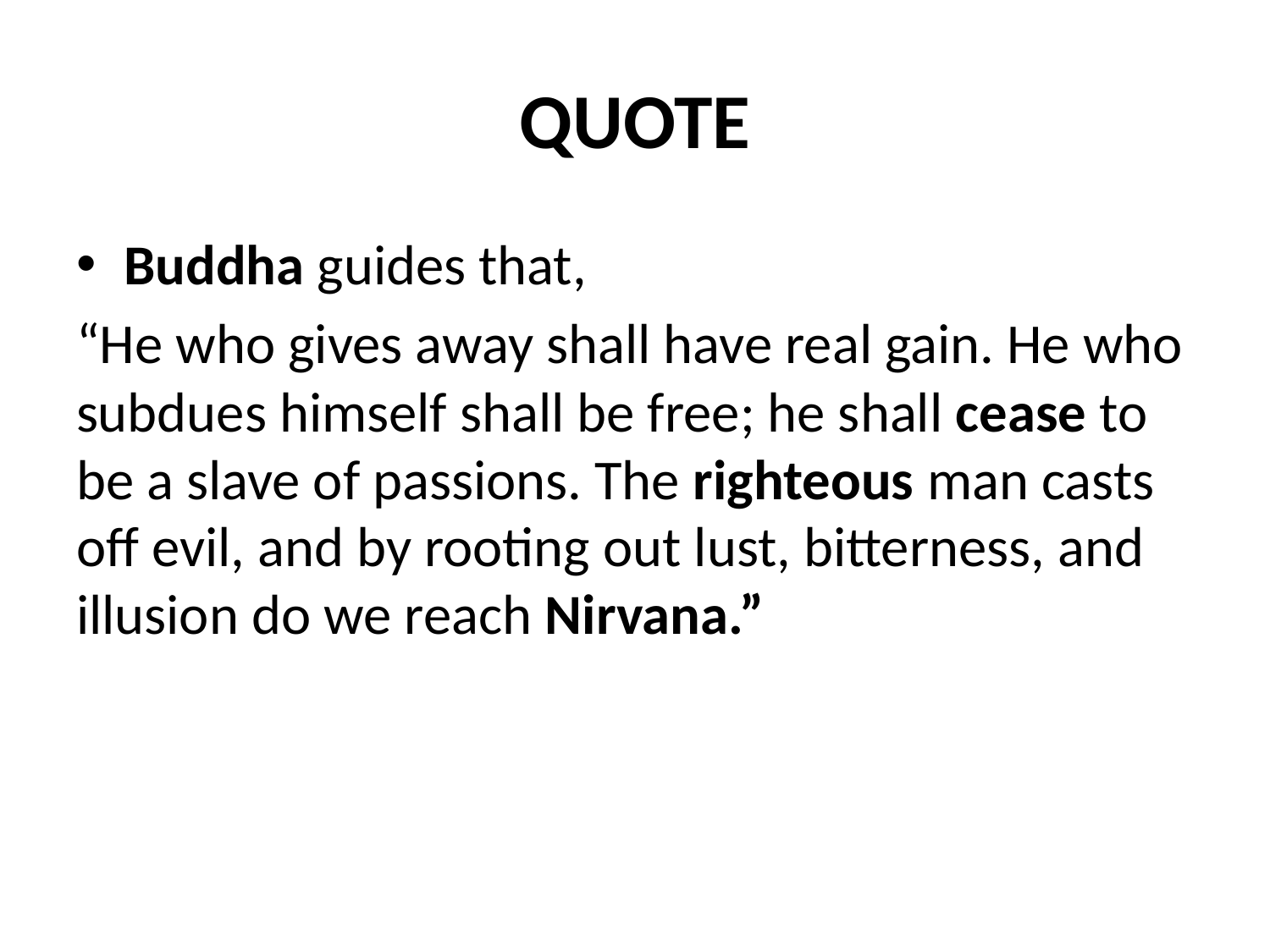

# QUOTE
Buddha guides that,
“He who gives away shall have real gain. He who subdues himself shall be free; he shall cease to be a slave of passions. The righteous man casts off evil, and by rooting out lust, bitterness, and illusion do we reach Nirvana.”